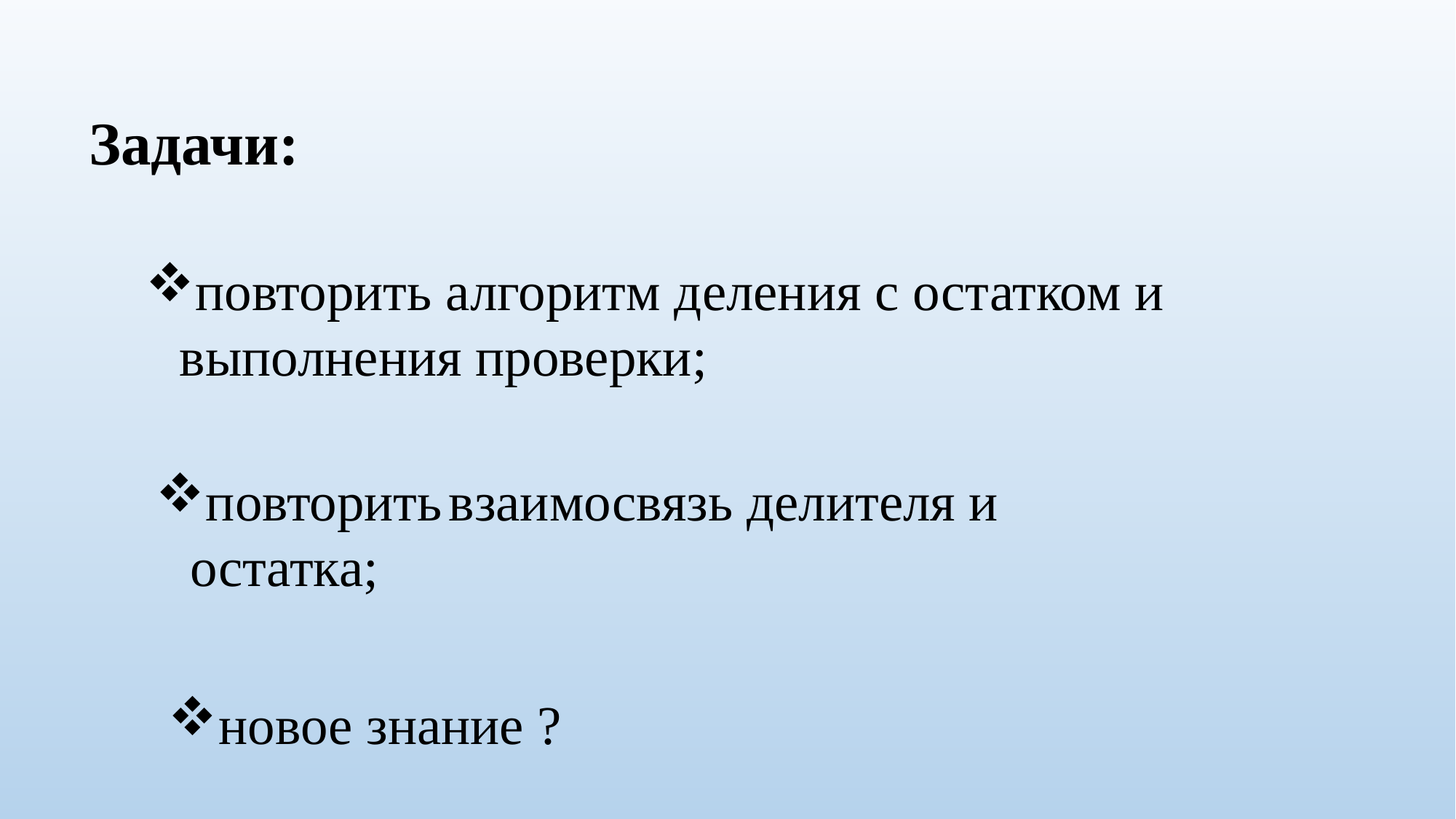

Задачи:
повторить алгоритм деления с остатком и выполнения проверки;
повторить взаимосвязь делителя и остатка;
новое знание ?